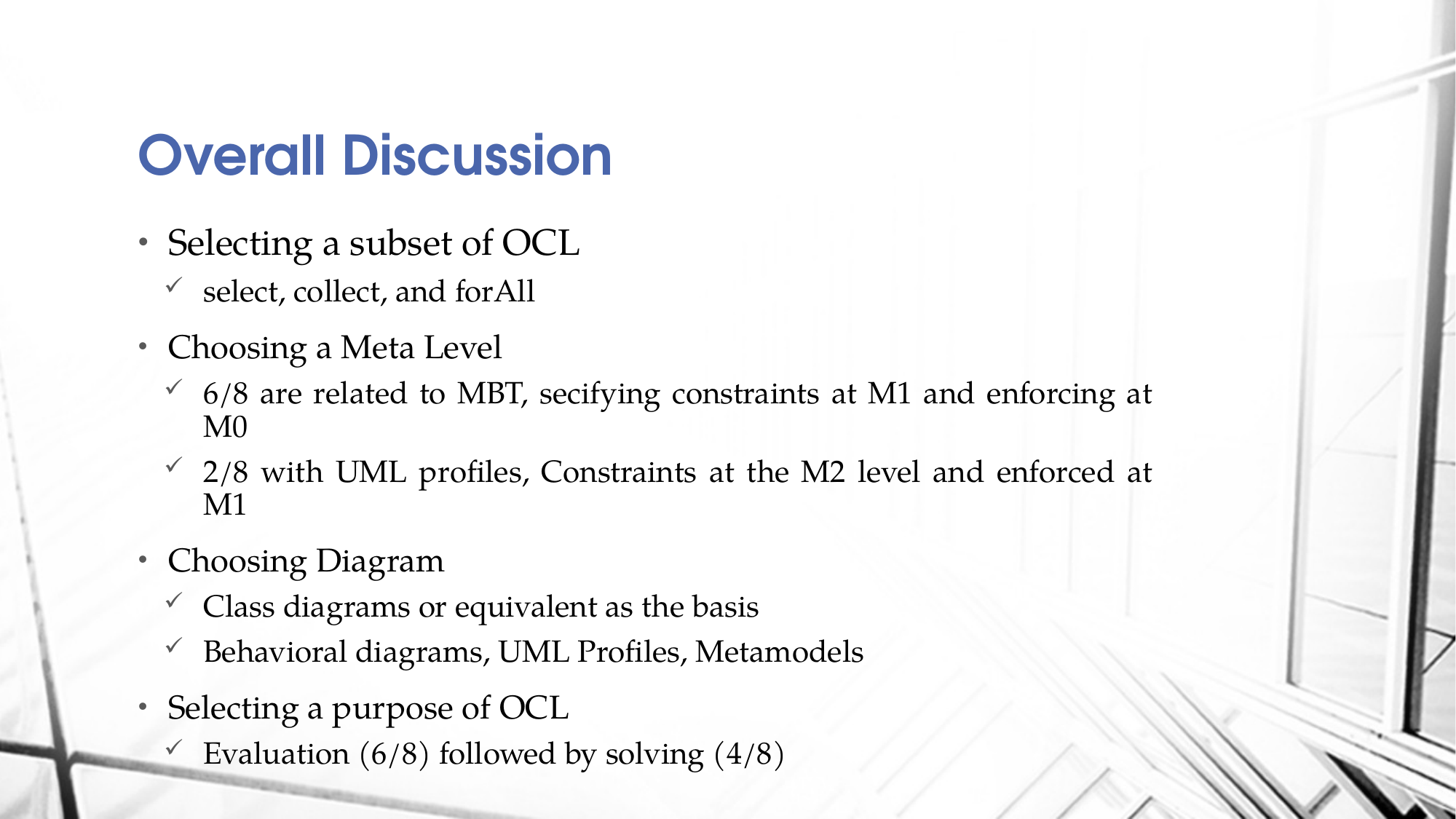

# Overall Discussion
Selecting a subset of OCL
select, collect, and forAll
Choosing a Meta Level
6/8 are related to MBT, secifying constraints at M1 and enforcing at M0
2/8 with UML profiles, Constraints at the M2 level and enforced at M1
Choosing Diagram
Class diagrams or equivalent as the basis
Behavioral diagrams, UML Profiles, Metamodels
Selecting a purpose of OCL
Evaluation (6/8) followed by solving (4/8)